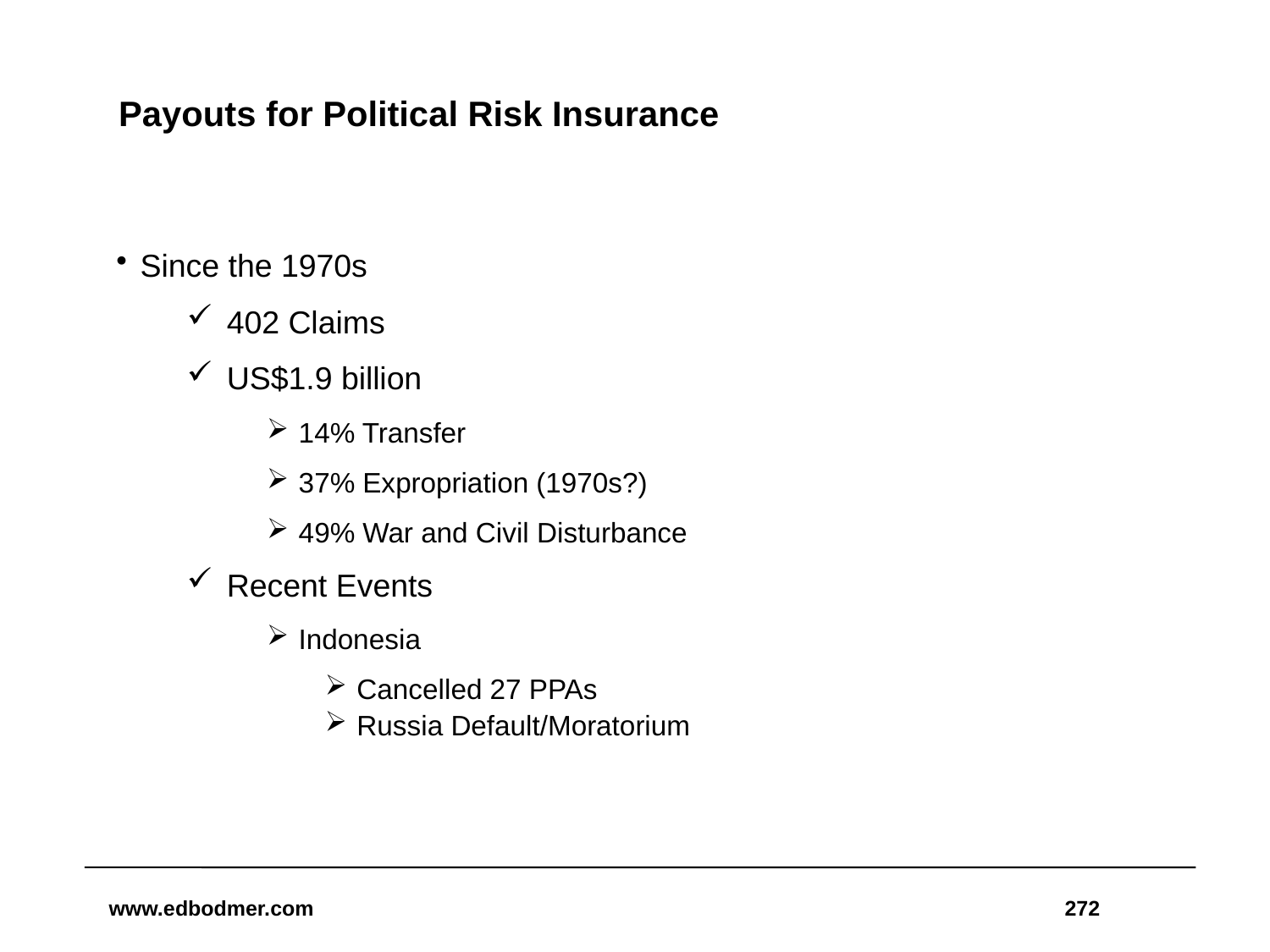

# Payouts for Political Risk Insurance
Since the 1970s
402 Claims
US$1.9 billion
14% Transfer
37% Expropriation (1970s?)
49% War and Civil Disturbance
Recent Events
Indonesia
Cancelled 27 PPAs
Russia Default/Moratorium